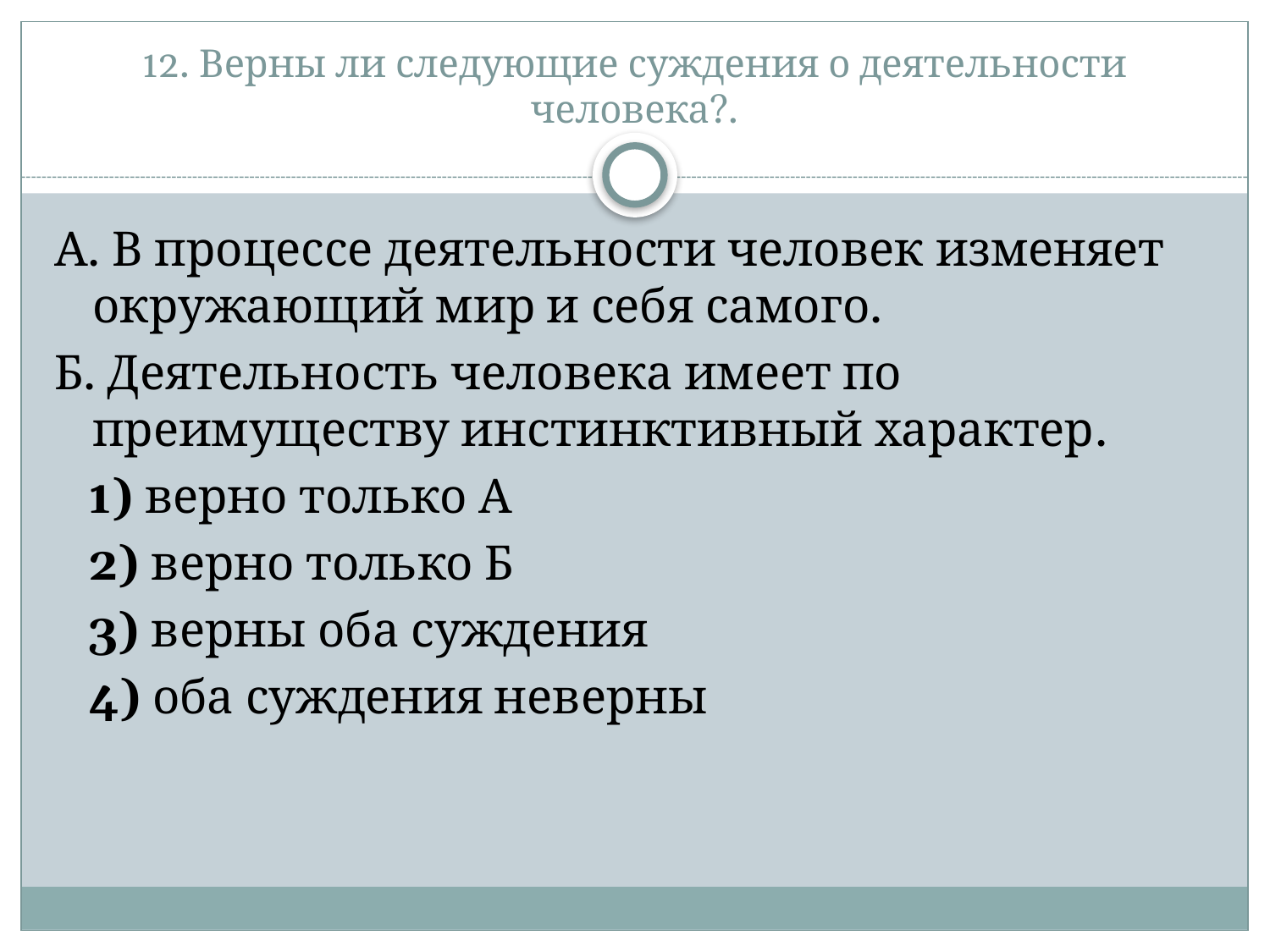

# 12. Верны ли следующие суждения о деятельности человека?.
А. В процессе деятельности человек изменяет окружающий мир и себя самого.
Б. Деятельность человека имеет по преимуществу инстинктивный характер.
   1) верно только А
   2) верно только Б
   3) верны оба суждения
   4) оба суждения неверны